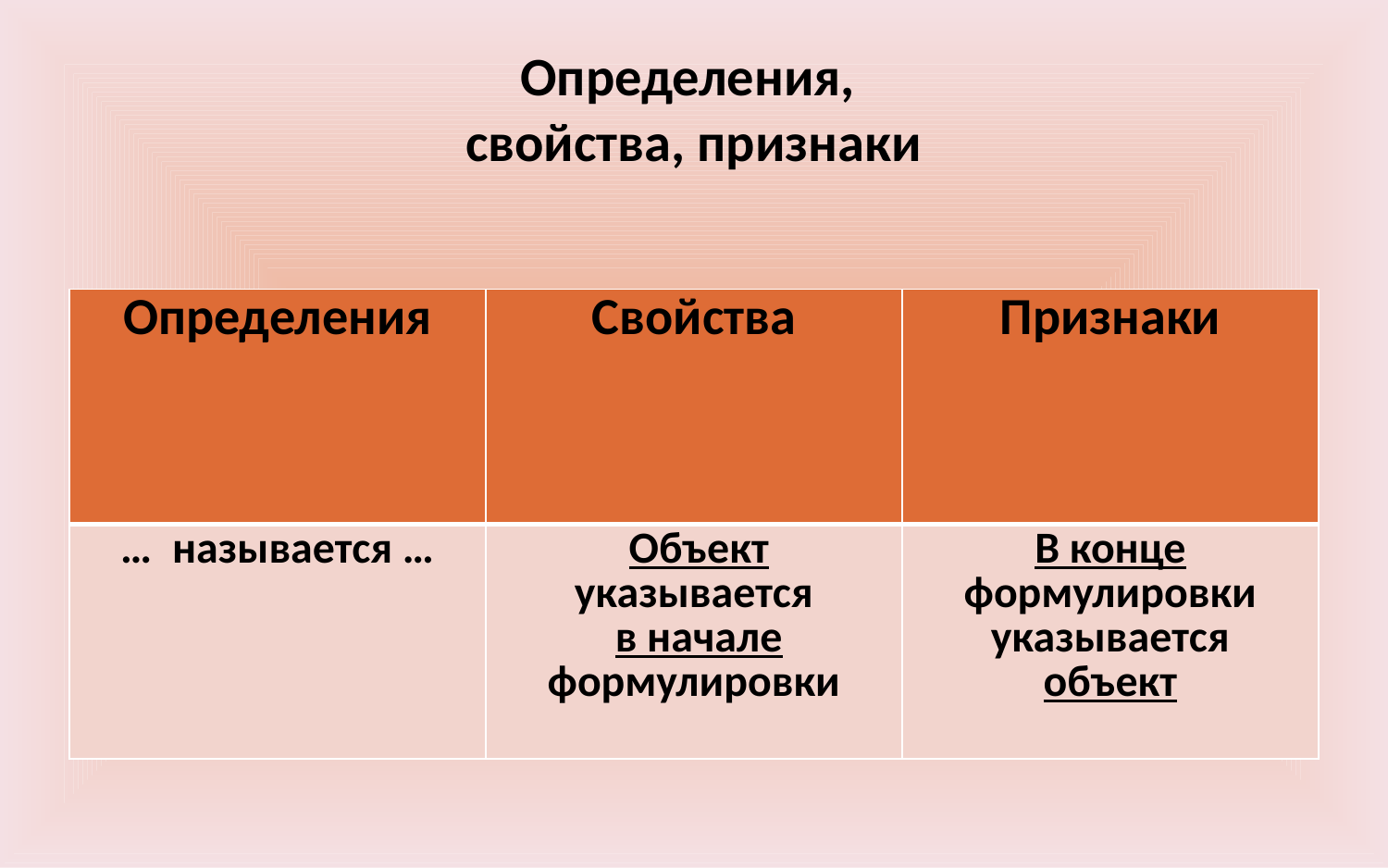

# Определения, свойства, признаки
| Определения | Свойства | Признаки |
| --- | --- | --- |
| … называется … | Объект указывается в начале формулировки | В конце формулировки указывается объект |